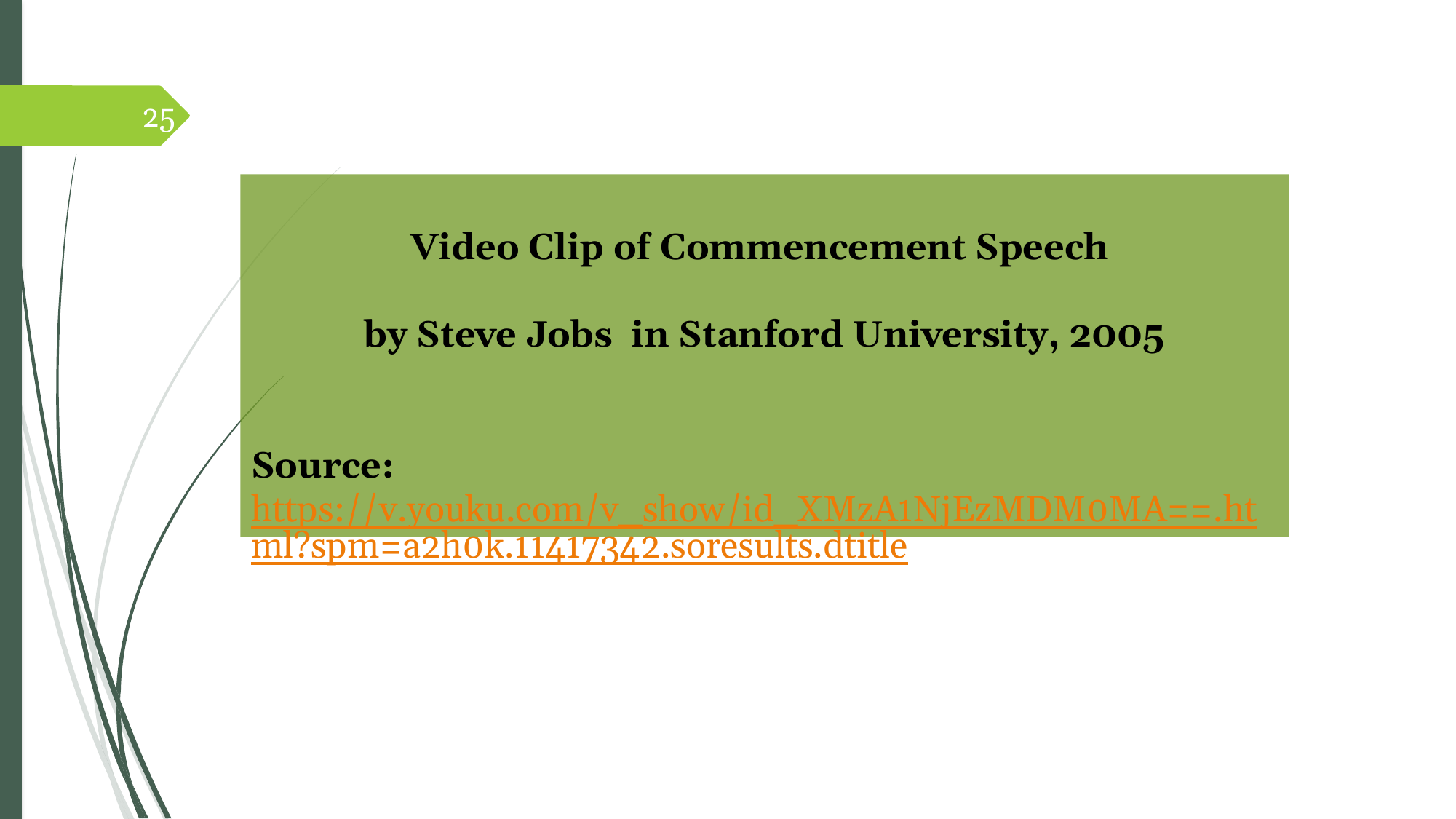

25
Video Clip of Commencement Speech
by Steve Jobs  in Stanford University, 2005

Source: https://v.youku.com/v_show/id_XMzA1NjEzMDM0MA==.html?spm=a2h0k.11417342.soresults.dtitle